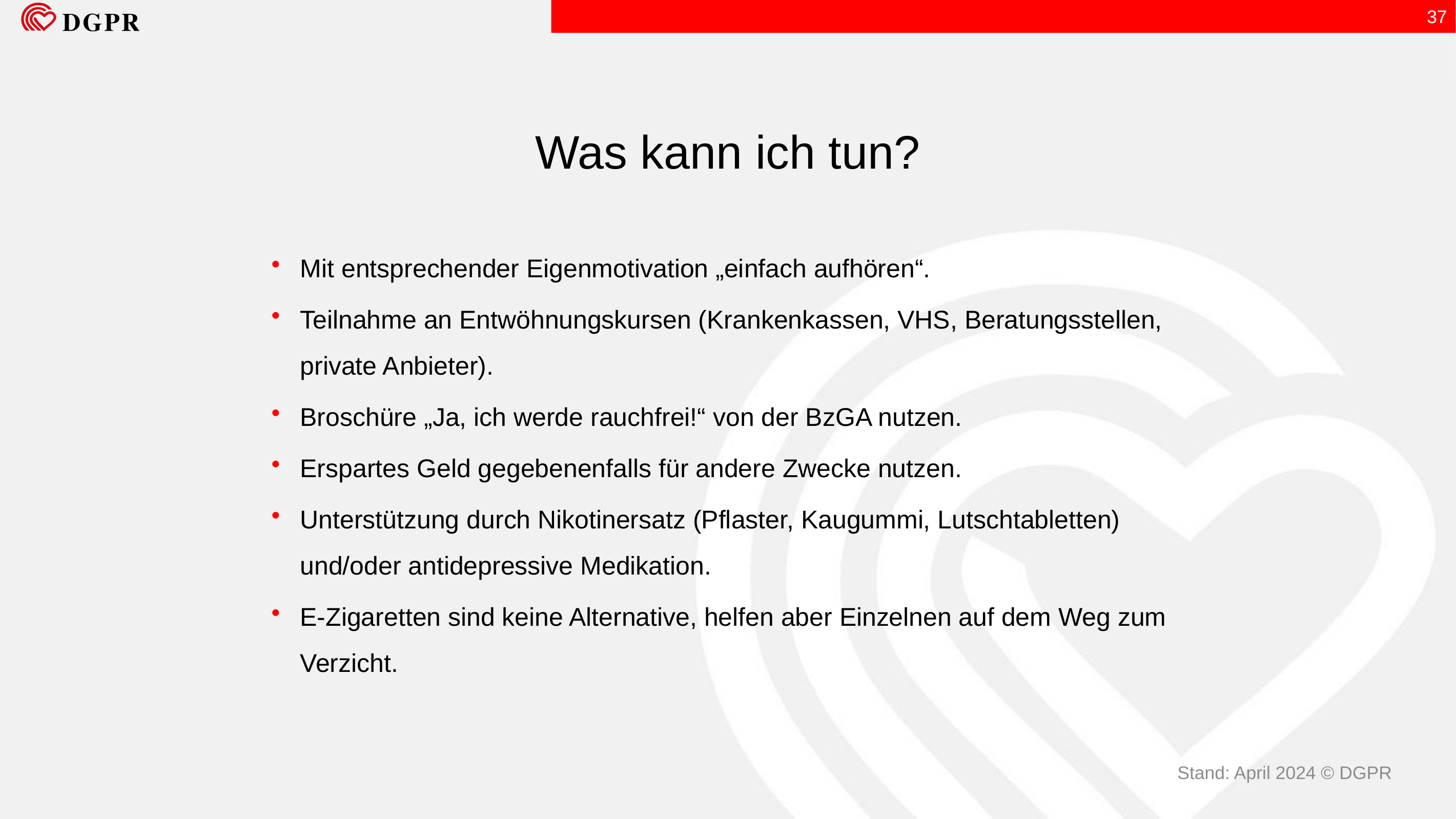

37
# Was kann ich tun?
Mit entsprechender Eigenmotivation „einfach aufhören“.
Teilnahme an Entwöhnungskursen (Krankenkassen, VHS, Beratungsstellen, private Anbieter).
Broschüre „Ja, ich werde rauchfrei!“ von der BzGA nutzen.
Erspartes Geld gegebenenfalls für andere Zwecke nutzen.
Unterstützung durch Nikotinersatz (Pflaster, Kaugummi, Lutschtabletten) und/oder antidepressive Medikation.
E-Zigaretten sind keine Alternative, helfen aber Einzelnen auf dem Weg zum Verzicht.
Stand: April 2024 © DGPR